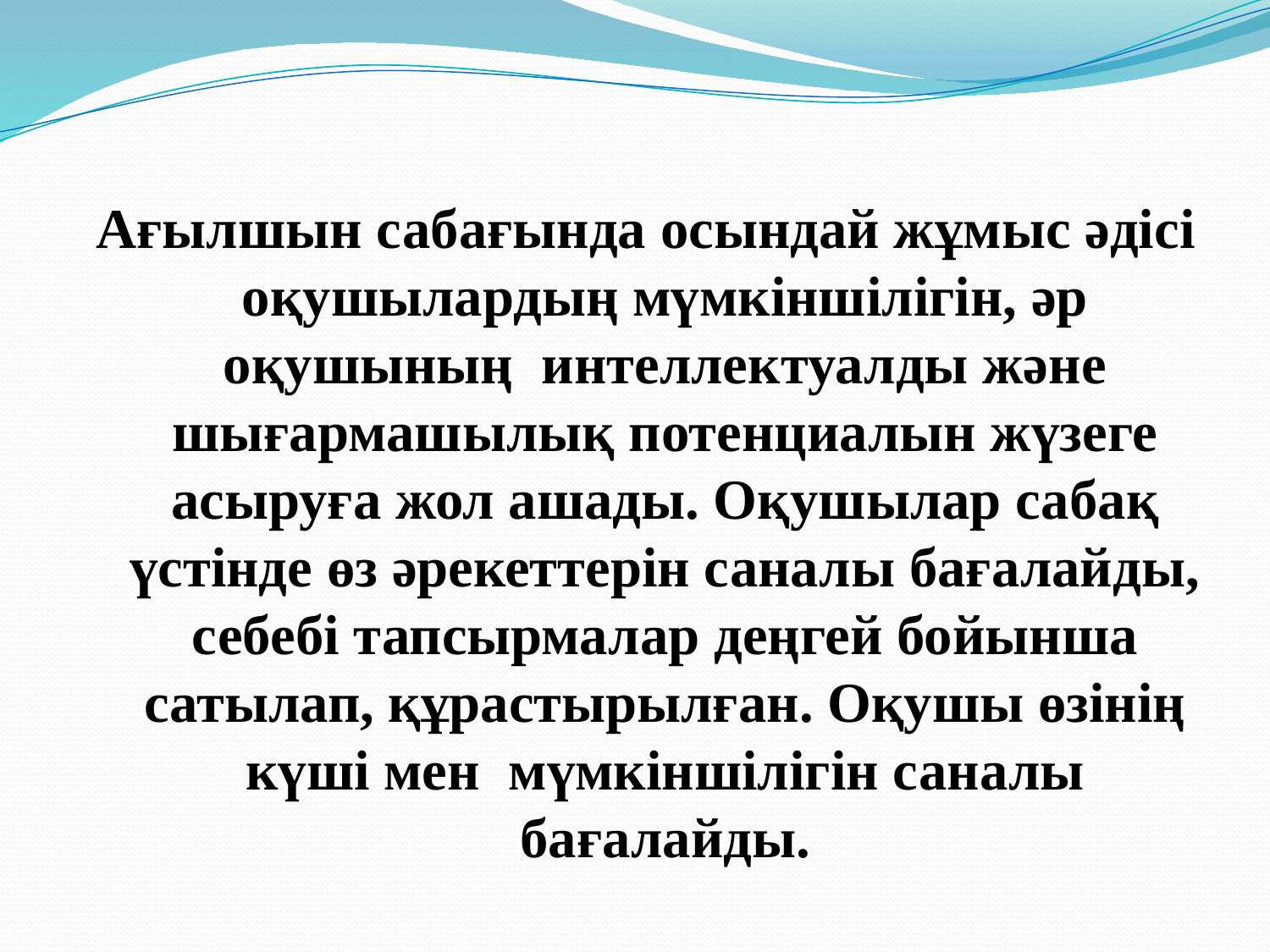

Ағылшын сабағында осындай жұмыс әдісі оқушылардың мүмкіншілігін, әр оқушының  интеллектуалды және шығармашылық потенциалын жүзеге асыруға жол ашады. Оқушылар сабақ үстінде өз әрекеттерін саналы бағалайды, себебі тапсырмалар деңгей бойынша сатылап, құрастырылған. Оқушы өзінің күші мен  мүмкіншілігін саналы бағалайды.